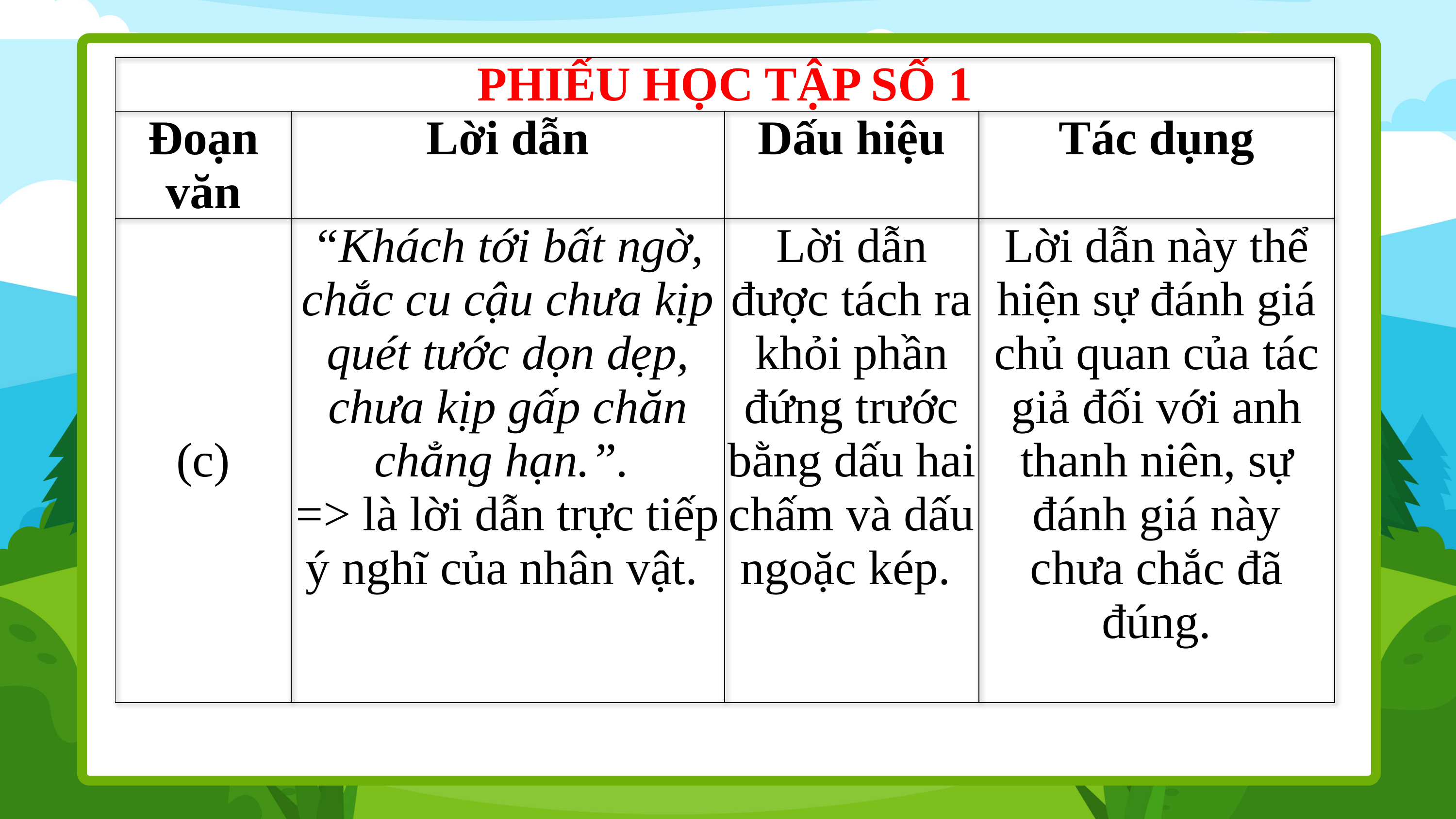

| PHIẾU HỌC TẬP SỐ 1 |  |  |  |
| --- | --- | --- | --- |
| Đoạn văn | Lời dẫn | Dấu hiệu | Tác dụng |
| (c) | “Khách tới bất ngờ, chắc cu cậu chưa kịp quét tước dọn dẹp, chưa kịp gấp chăn chẳng hạn.”.  => là lời dẫn trực tiếp ý nghĩ của nhân vật. | Lời dẫn được tách ra khỏi phần đứng trước bằng dấu hai chấm và dấu ngoặc kép. | Lời dẫn này thể hiện sự đánh giá chủ quan của tác giả đối với anh thanh niên, sự đánh giá này chưa chắc đã đúng. |